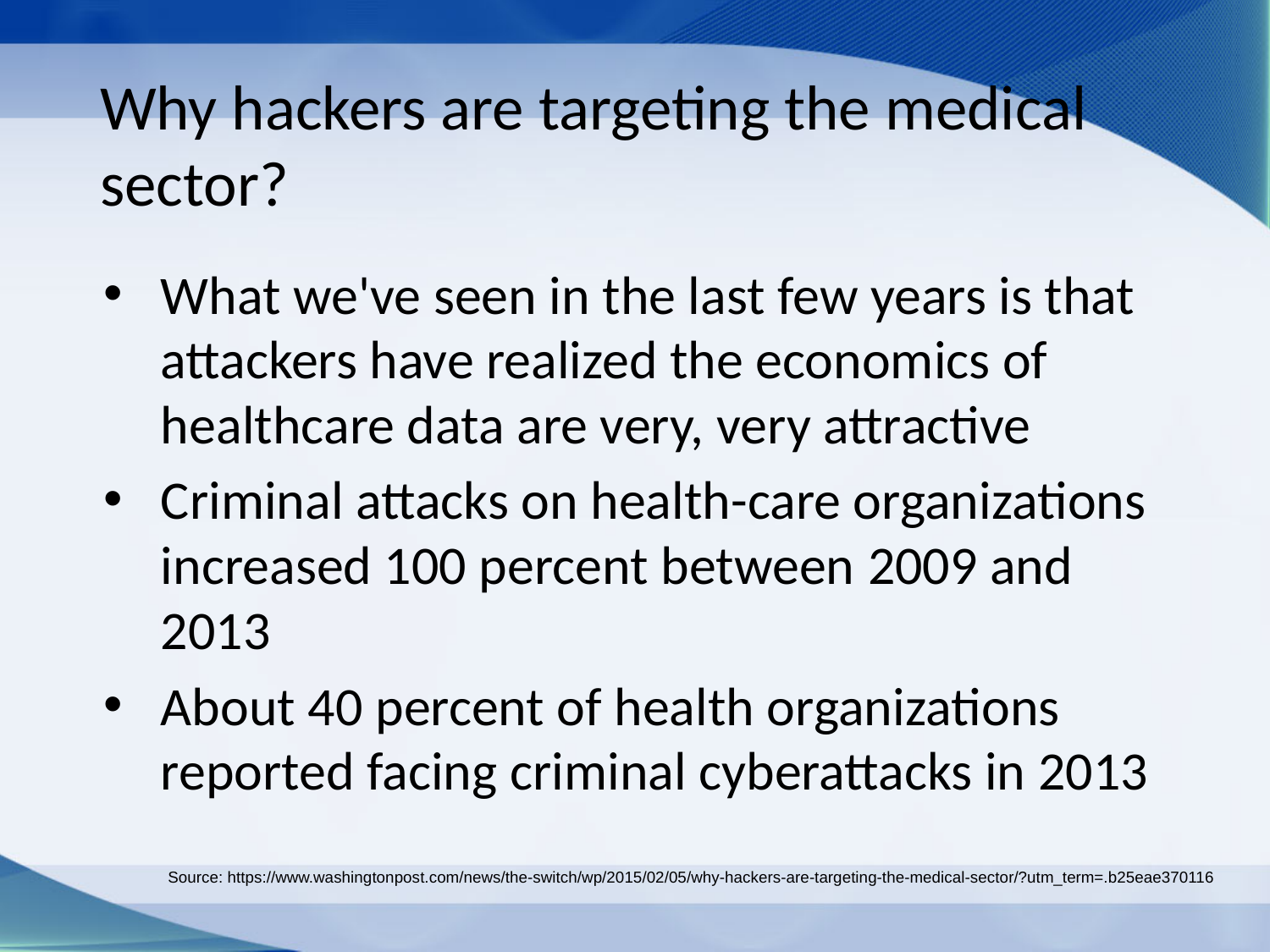

# Why hackers are targeting the medical sector?
What we've seen in the last few years is that attackers have realized the economics of healthcare data are very, very attractive
Criminal attacks on health-care organizations increased 100 percent between 2009 and 2013
About 40 percent of health organizations reported facing criminal cyberattacks in 2013
Source: https://www.washingtonpost.com/news/the-switch/wp/2015/02/05/why-hackers-are-targeting-the-medical-sector/?utm_term=.b25eae370116